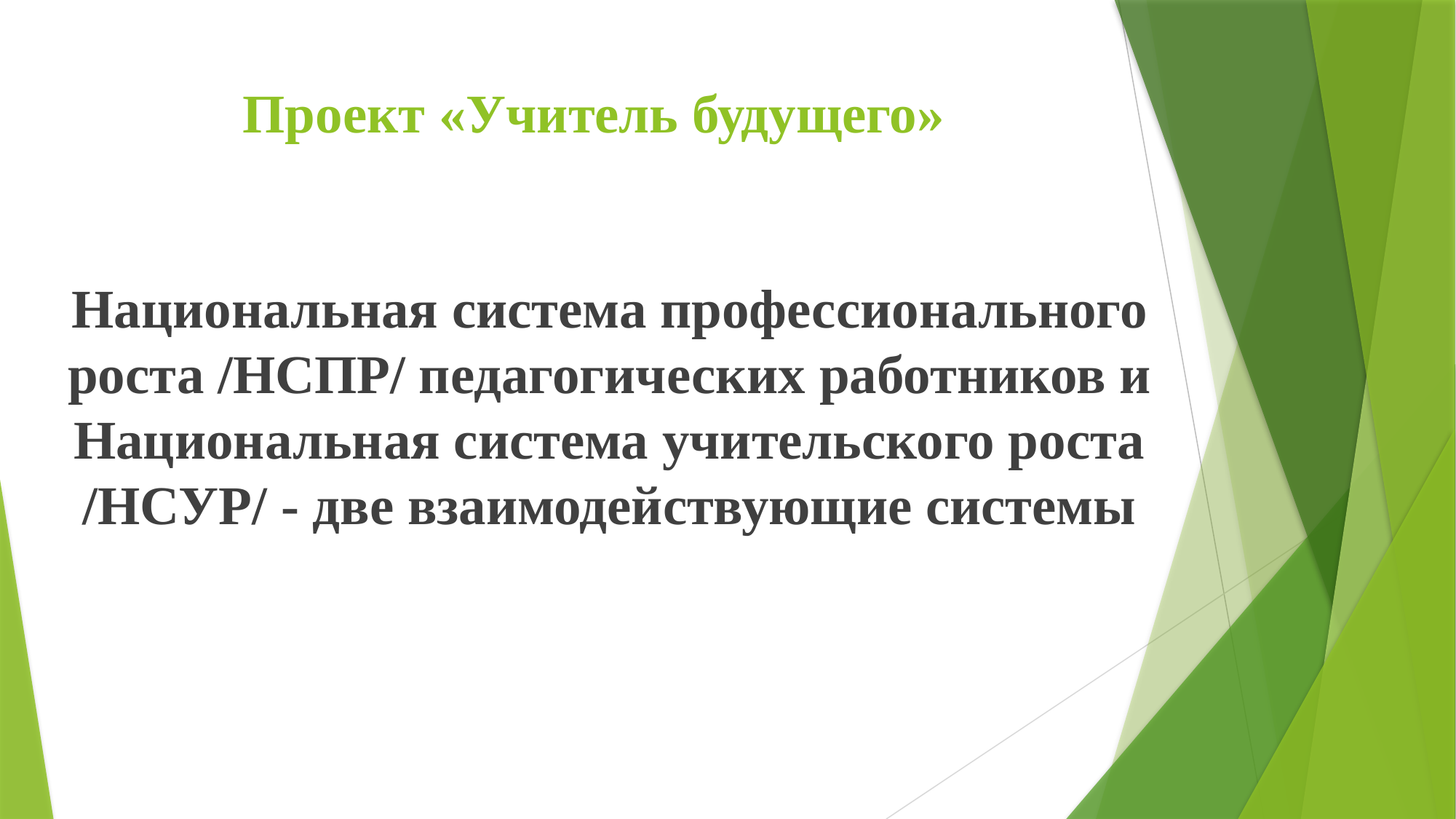

# Проект «Учитель будущего»

Национальная система профессионального роста /НСПР/ педагогических работников и Национальная система учительского роста /НСУР/ - две взаимодействующие системы